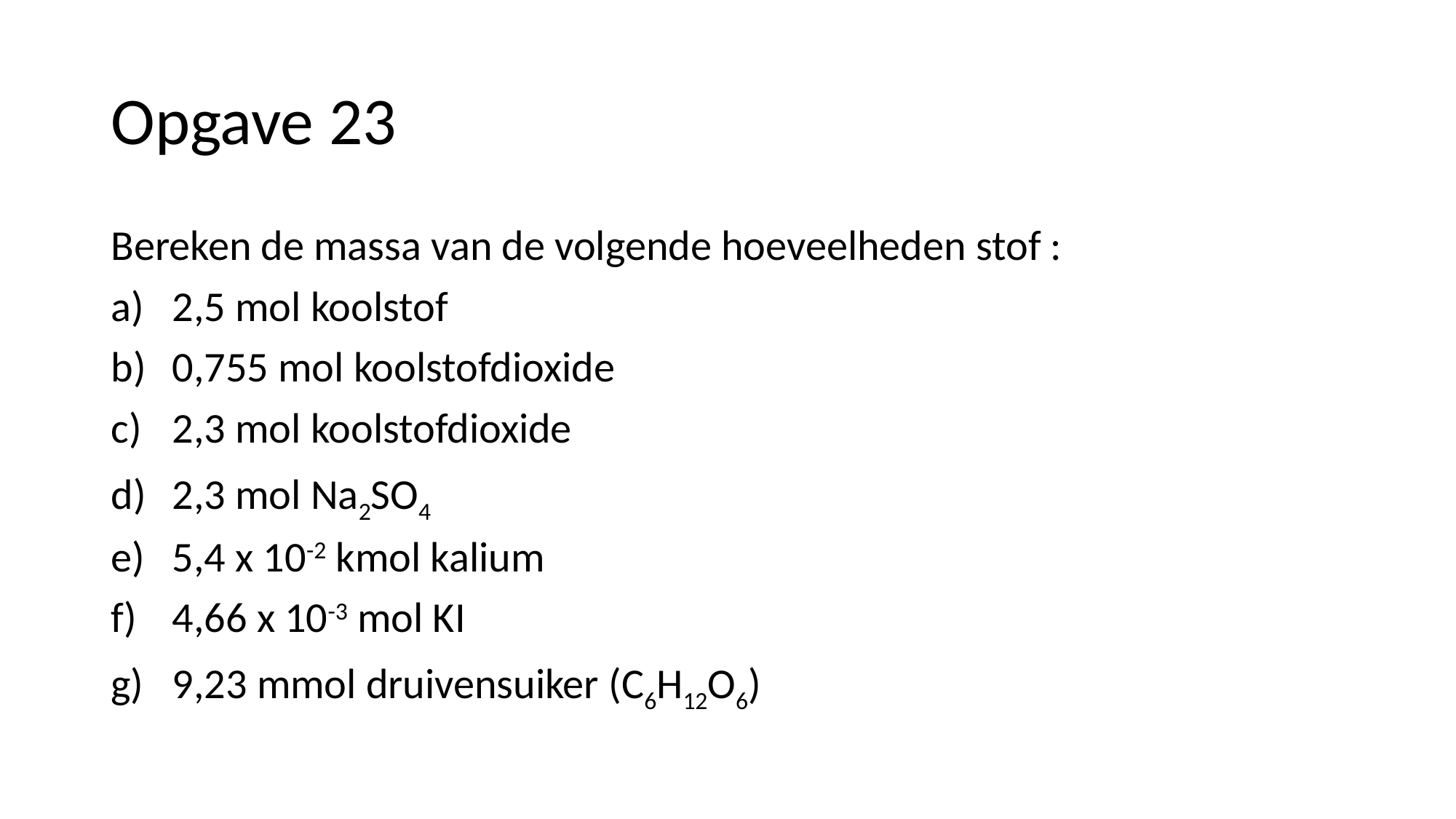

# Opgave 23
Bereken de massa van de volgende hoeveelheden stof :
2,5 mol koolstof
0,755 mol koolstofdioxide
2,3 mol koolstofdioxide
2,3 mol Na2SO4
5,4 x 10-2 kmol kalium
4,66 x 10-3 mol KI
9,23 mmol druivensuiker (C6H12O6)